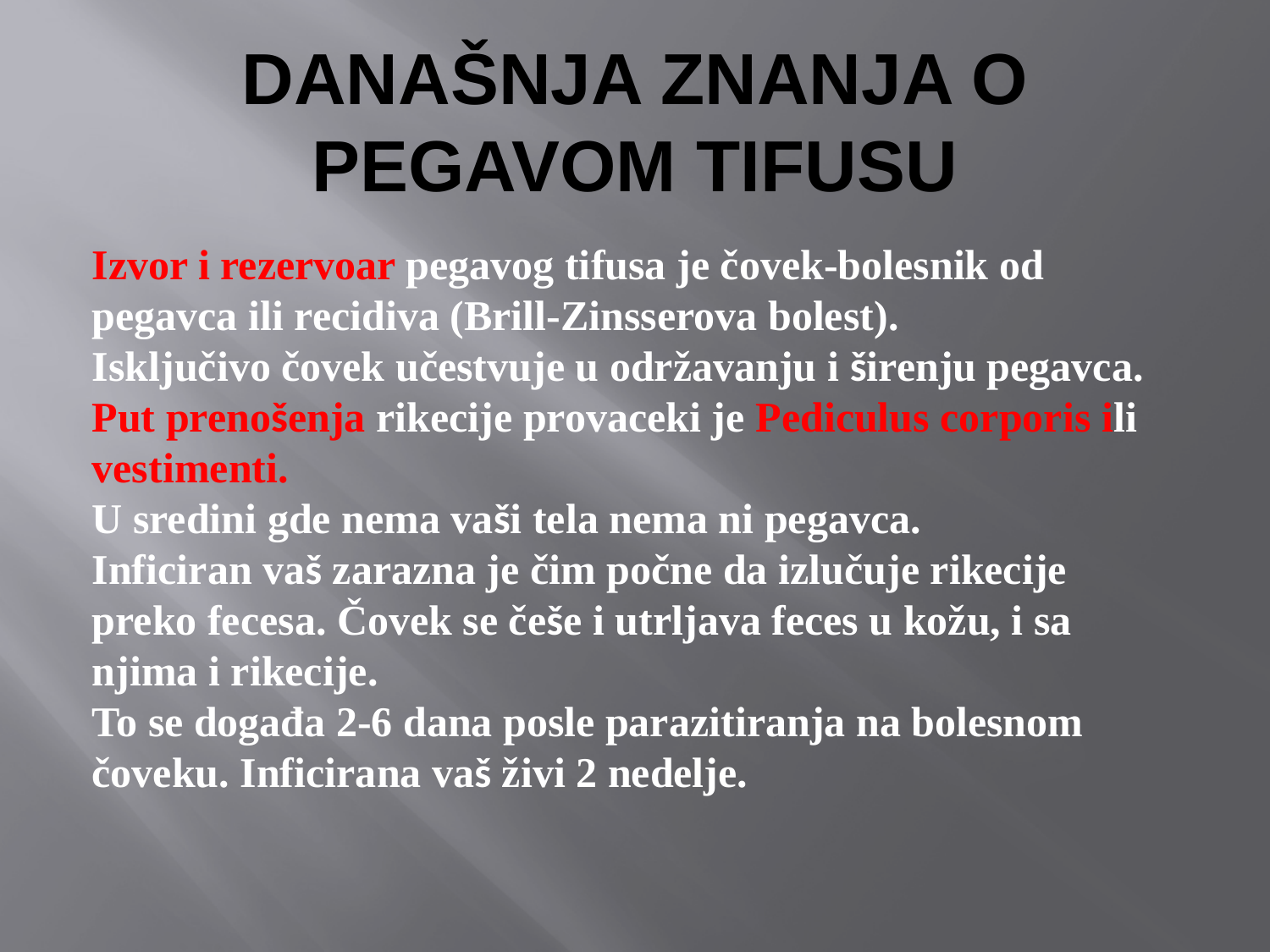

# DANAŠNJA ZNANJA O PEGAVOM TIFUSU
Izvor i rezervoar pegavog tifusa je čovek-bolesnik od pegavca ili recidiva (Brill-Zinsserova bolest).
Isključivo čovek učestvuje u održavanju i širenju pegavca.
Put prenošenja rikecije provaceki je Pediculus corporis ili vestimenti.
U sredini gde nema vaši tela nema ni pegavca.
Inficiran vaš zarazna je čim počne da izlučuje rikecije preko fecesa. Čovek se češe i utrljava feces u kožu, i sa njima i rikecije.
To se događa 2-6 dana posle parazitiranja na bolesnom čoveku. Inficirana vaš živi 2 nedelje.